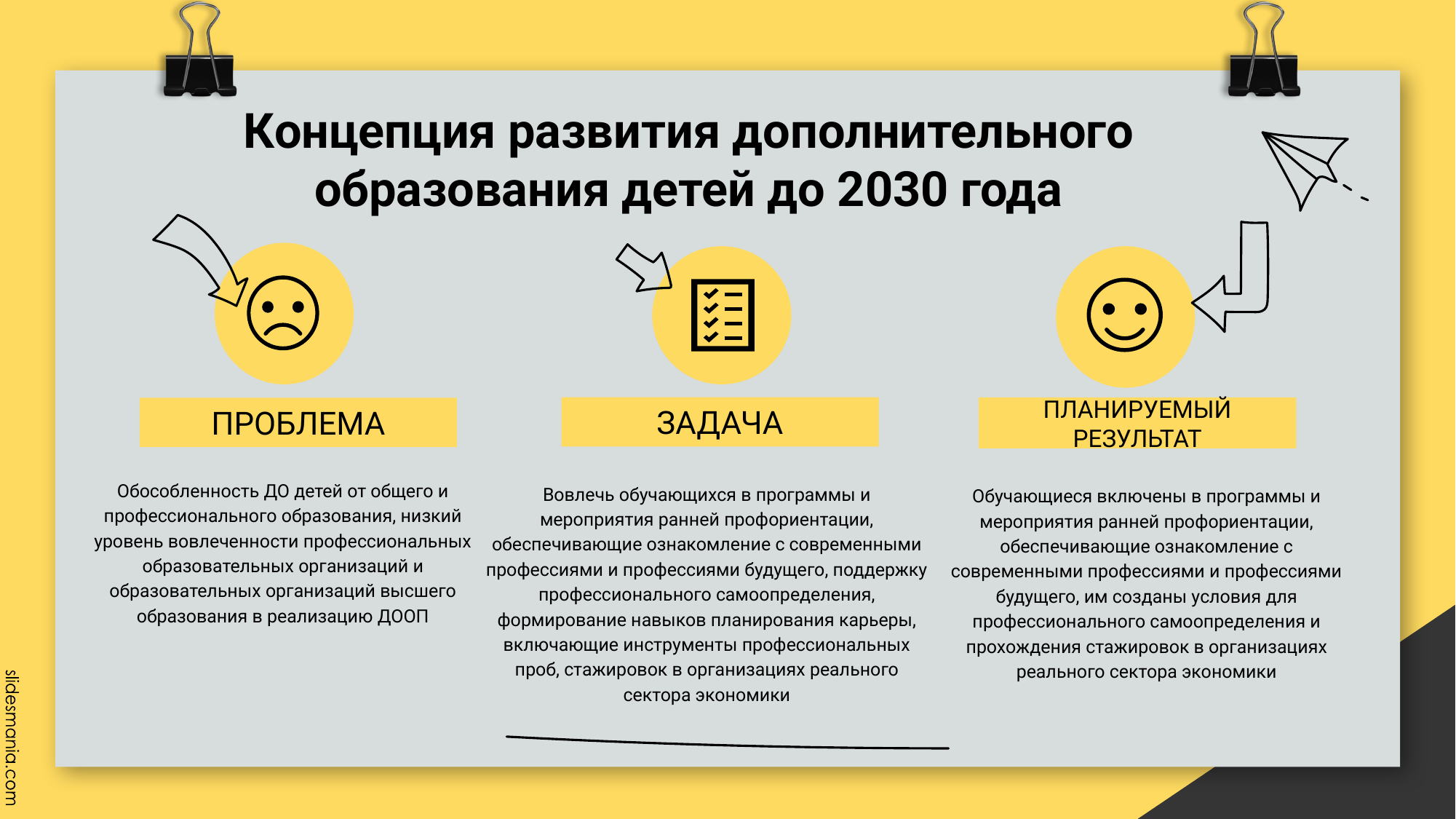

# Концепция развития дополнительного образования детей до 2030 года

ЗАДАЧА
ПЛАНИРУЕМЫЙ РЕЗУЛЬТАТ
ПРОБЛЕМА
Обособленность ДО детей от общего и профессионального образования, низкий уровень вовлеченности профессиональных образовательных организаций и образовательных организаций высшего образования в реализацию ДООП
Вовлечь обучающихся в программы и мероприятия ранней профориентации, обеспечивающие ознакомление с современными профессиями и профессиями будущего, поддержку профессионального самоопределения, формирование навыков планирования карьеры, включающие инструменты профессиональных проб, стажировок в организациях реального сектора экономики
Обучающиеся включены в программы и мероприятия ранней профориентации, обеспечивающие ознакомление с современными профессиями и профессиями будущего, им созданы условия для профессионального самоопределения и прохождения стажировок в организациях реального сектора экономики